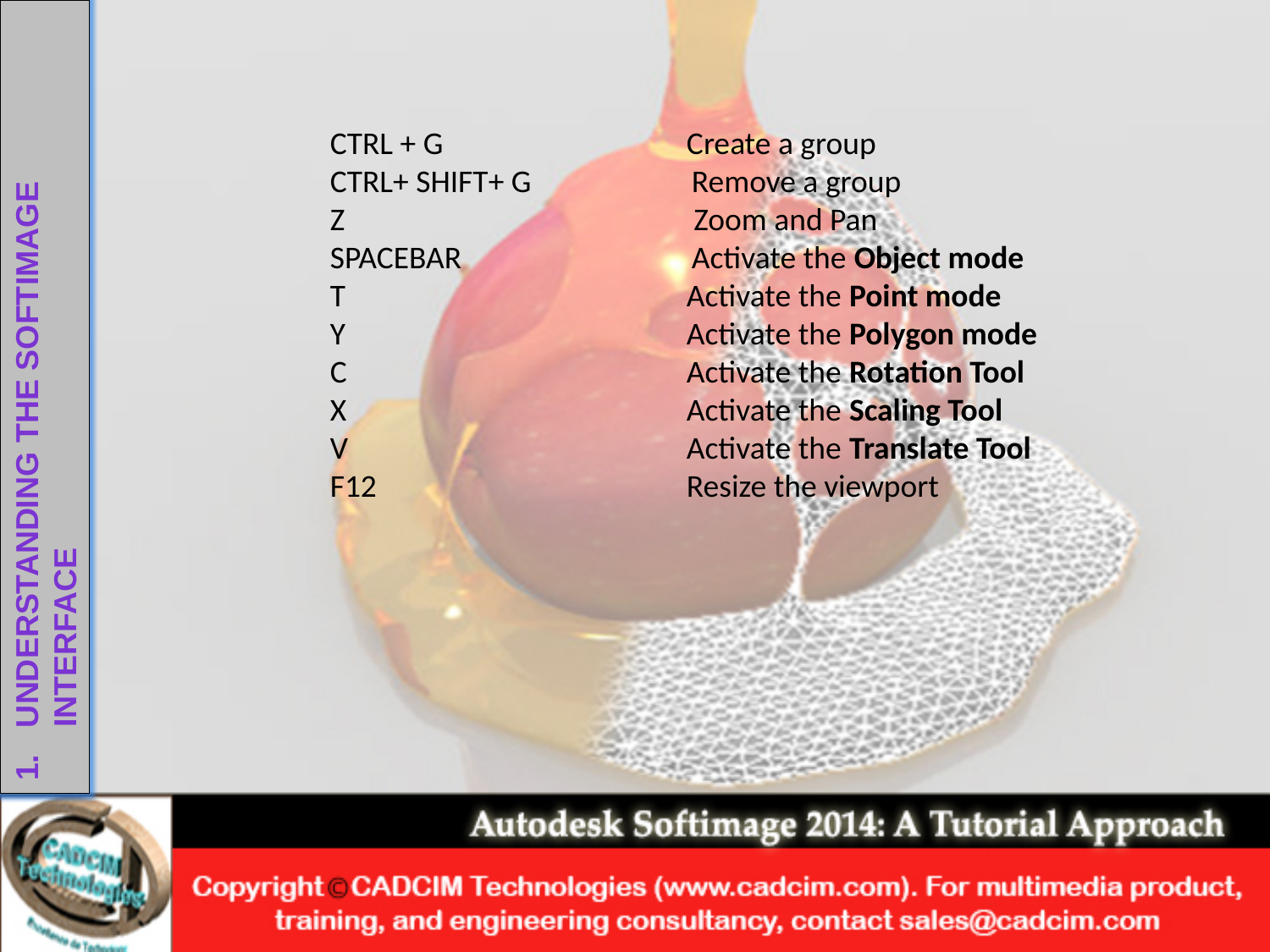

CTRL + G	                                Create a group
CTRL+ SHIFT+ G	               Remove a group
Z	                                 Zoom and Pan
SPACEBAR	               Activate the Object mode
T	                                Activate the Point mode
Y	                                Activate the Polygon mode
C	                                Activate the Rotation Tool
X	                                Activate the Scaling Tool
V	                                Activate the Translate Tool
F12	                                Resize the viewport